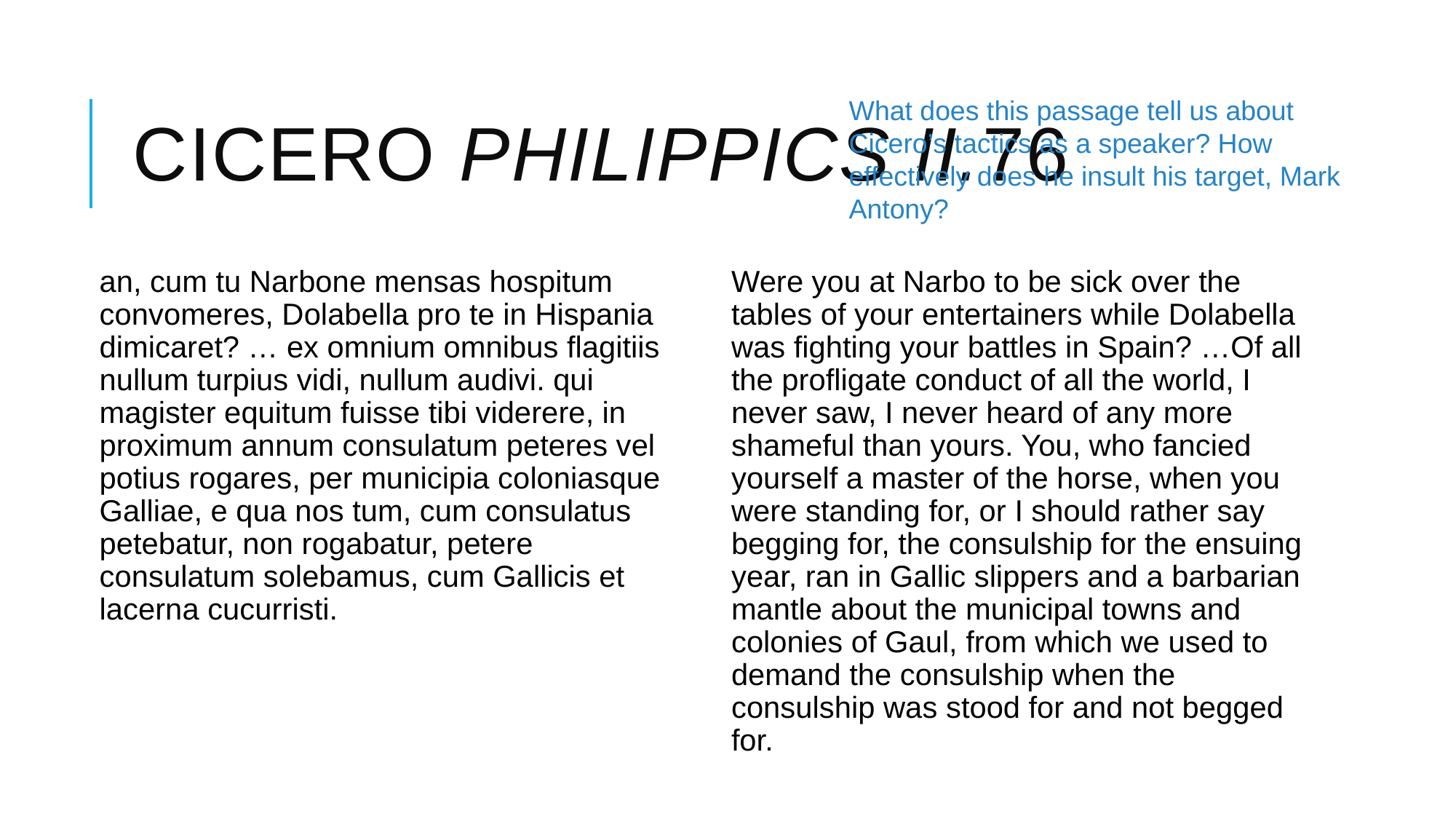

# Cicero Philippics II.76
What does this passage tell us about Cicero’s tactics as a speaker? How effectively does he insult his target, Mark Antony?

an, cum tu Narbone mensas hospitum convomeres, Dolabella pro te in Hispania dimicaret? … ex omnium omnibus flagitiis nullum turpius vidi, nullum audivi. qui magister equitum fuisse tibi viderere, in proximum annum consulatum peteres vel potius rogares, per municipia coloniasque Galliae, e qua nos tum, cum consulatus petebatur, non rogabatur, petere consulatum solebamus, cum Gallicis et lacerna cucurristi.
Were you at Narbo to be sick over the tables of your entertainers while Dolabella was fighting your battles in Spain? …Of all the profligate conduct of all the world, I never saw, I never heard of any more shameful than yours. You, who fancied yourself a master of the horse, when you were standing for, or I should rather say begging for, the consulship for the ensuing year, ran in Gallic slippers and a barbarian mantle about the municipal towns and colonies of Gaul, from which we used to demand the consulship when the consulship was stood for and not begged for.